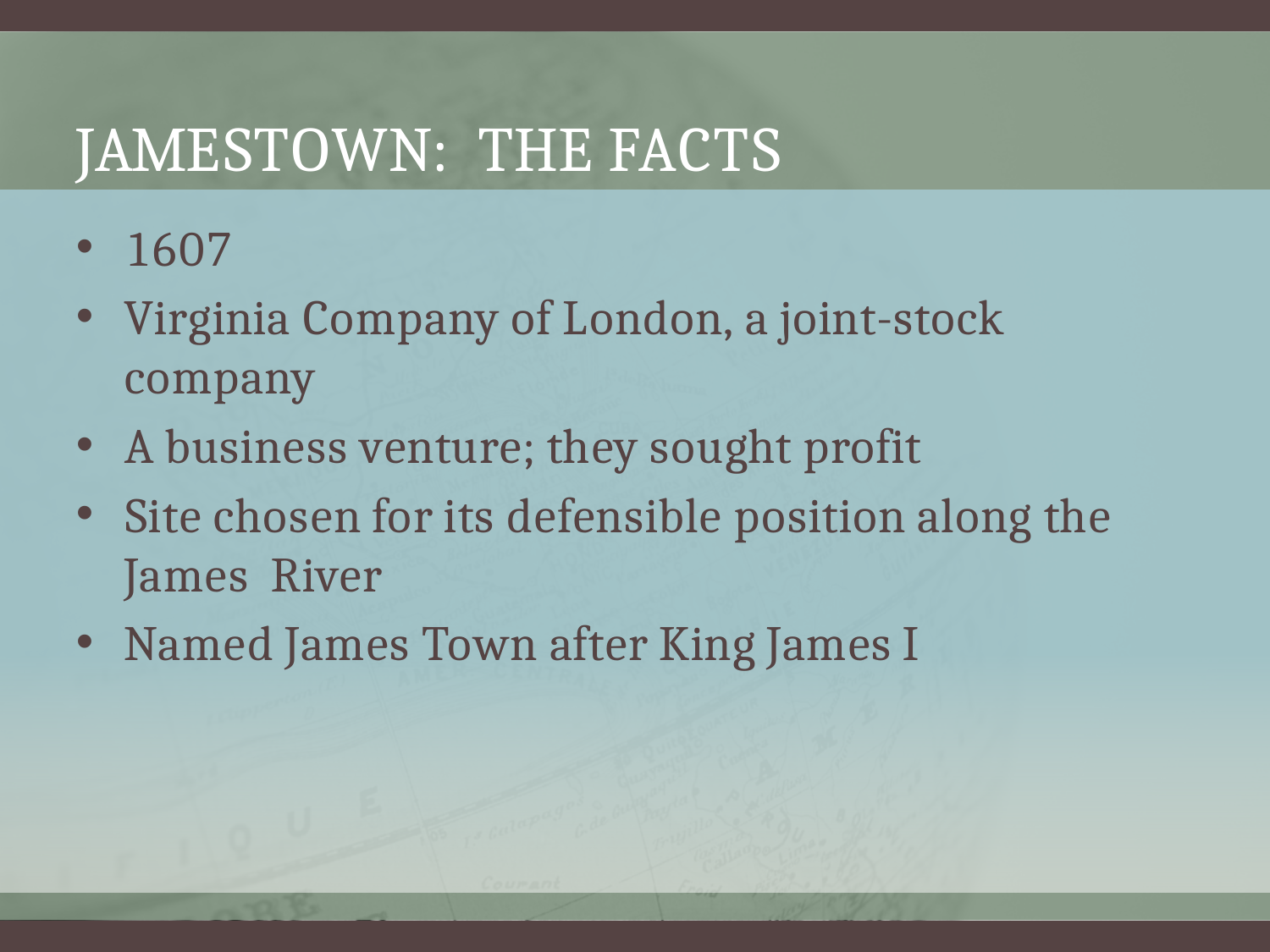

# Jamestown:  the facts
1607
Virginia Company of London, a joint-stock company
A business venture; they sought profit
Site chosen for its defensible position along the James  River
Named James Town after King James I